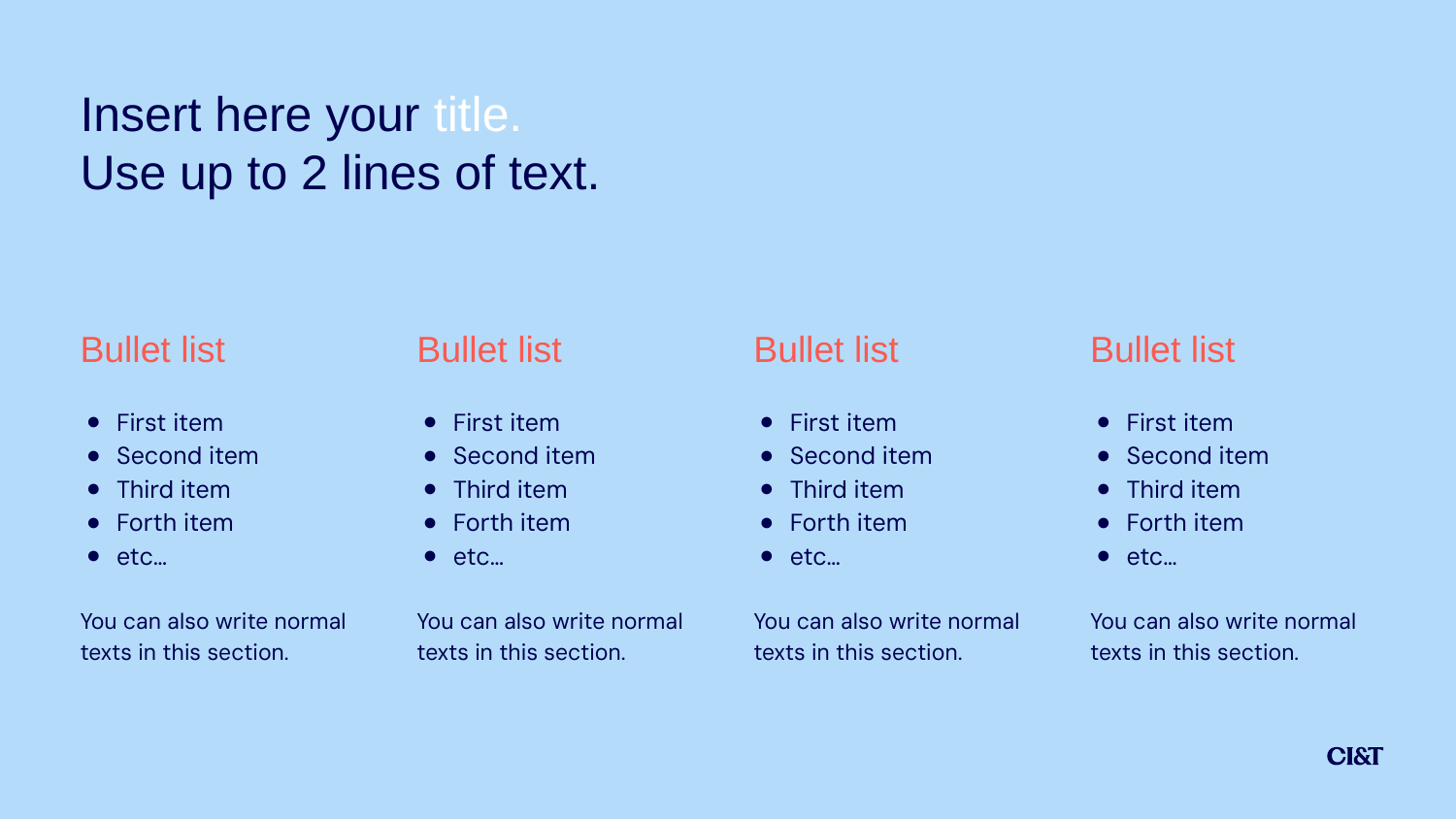

Insert here your title.
Use up to 2 lines of text.
Bullet list

First item
Second item
Third item
Forth item
etc…

You can also write normal texts in this section.
Bullet list

First item
Second item
Third item
Forth item
etc…

You can also write normal texts in this section.
Bullet list

First item
Second item
Third item
Forth item
etc…

You can also write normal texts in this section.
Bullet list

First item
Second item
Third item
Forth item
etc…

You can also write normal texts in this section.